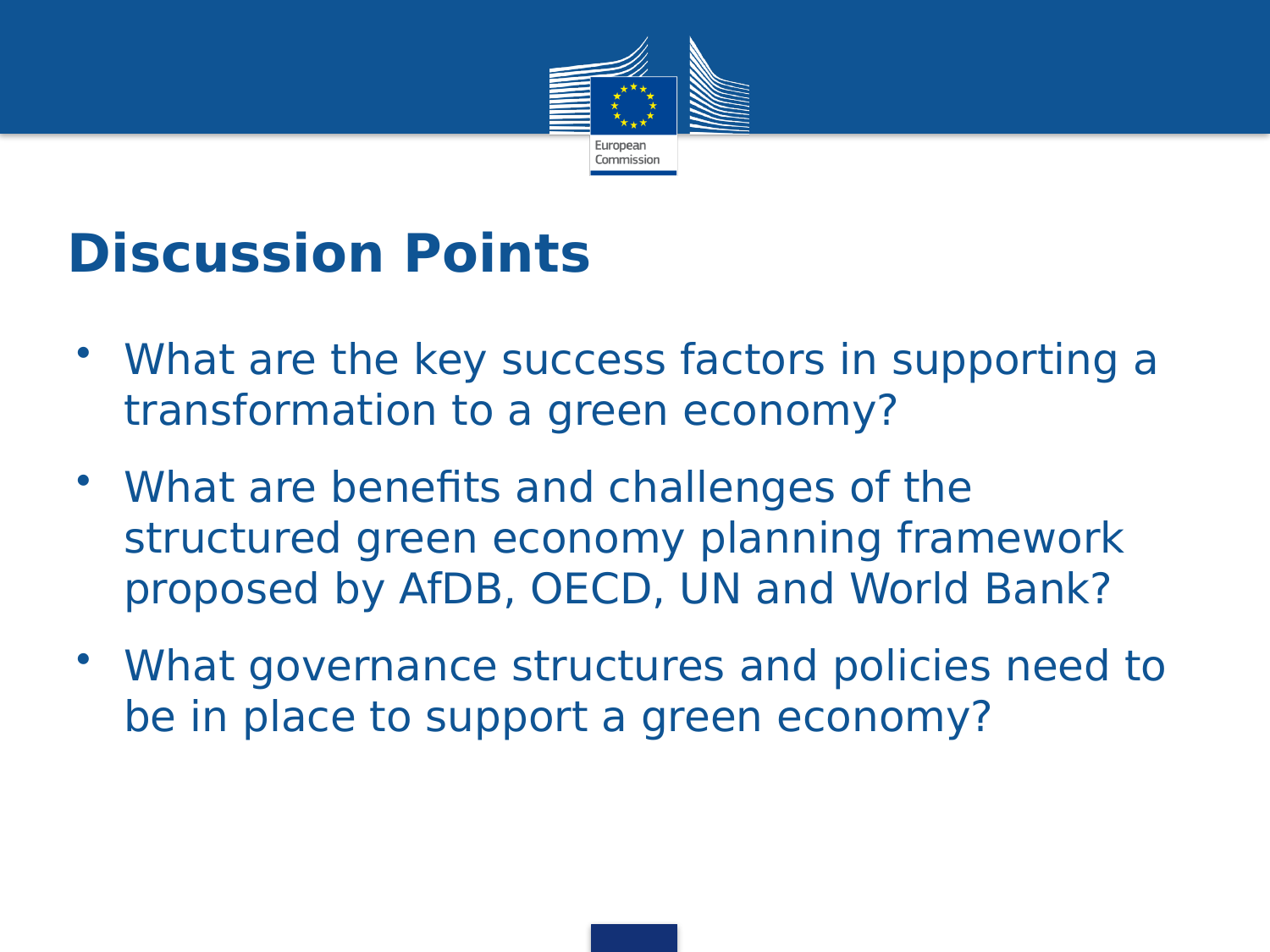

# Discussion Points
What are the key success factors in supporting a transformation to a green economy?
What are benefits and challenges of the structured green economy planning framework proposed by AfDB, OECD, UN and World Bank?
What governance structures and policies need to be in place to support a green economy?